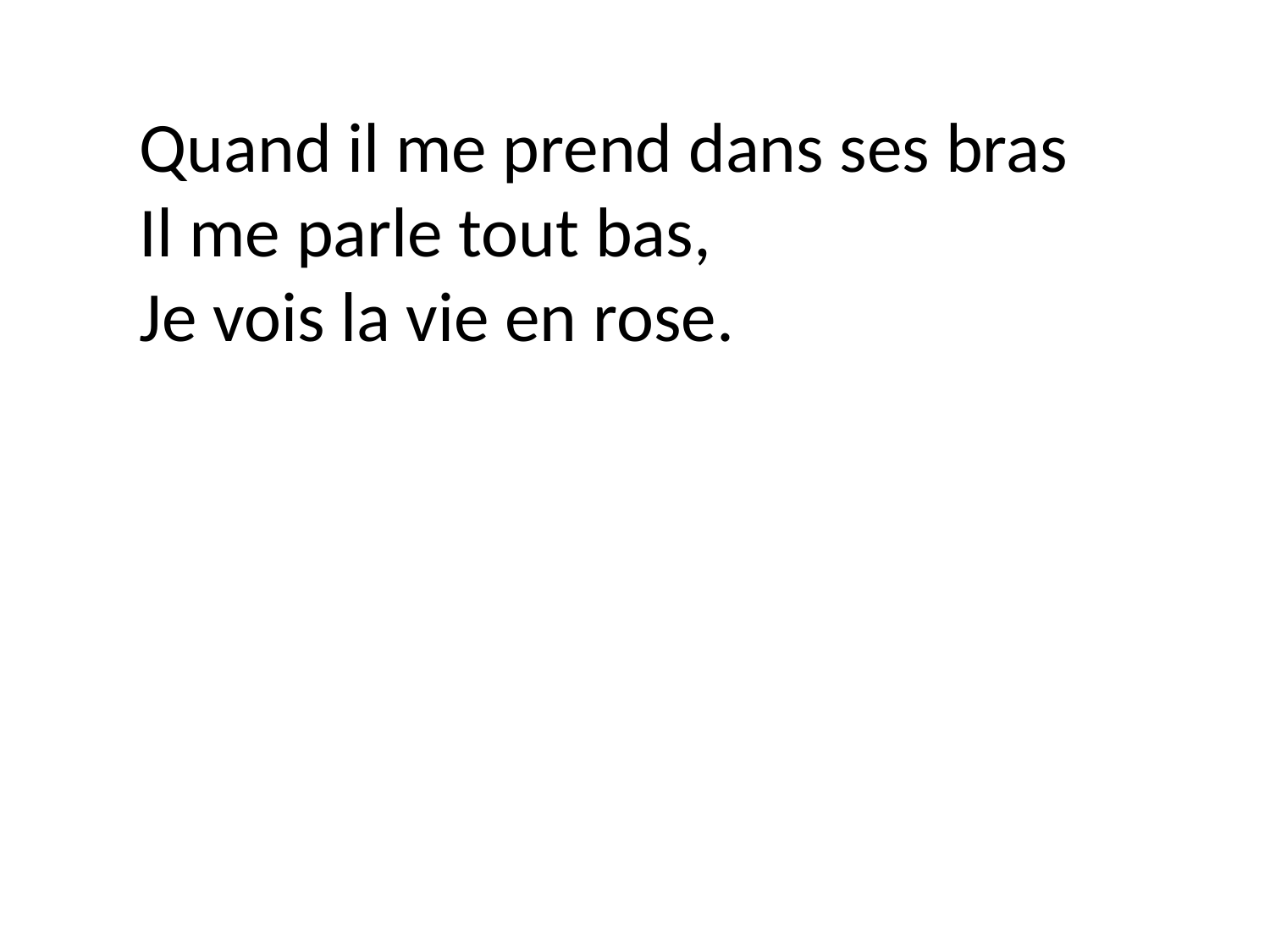

Quand il me prend dans ses bras
Il me parle tout bas,
Je vois la vie en rose.